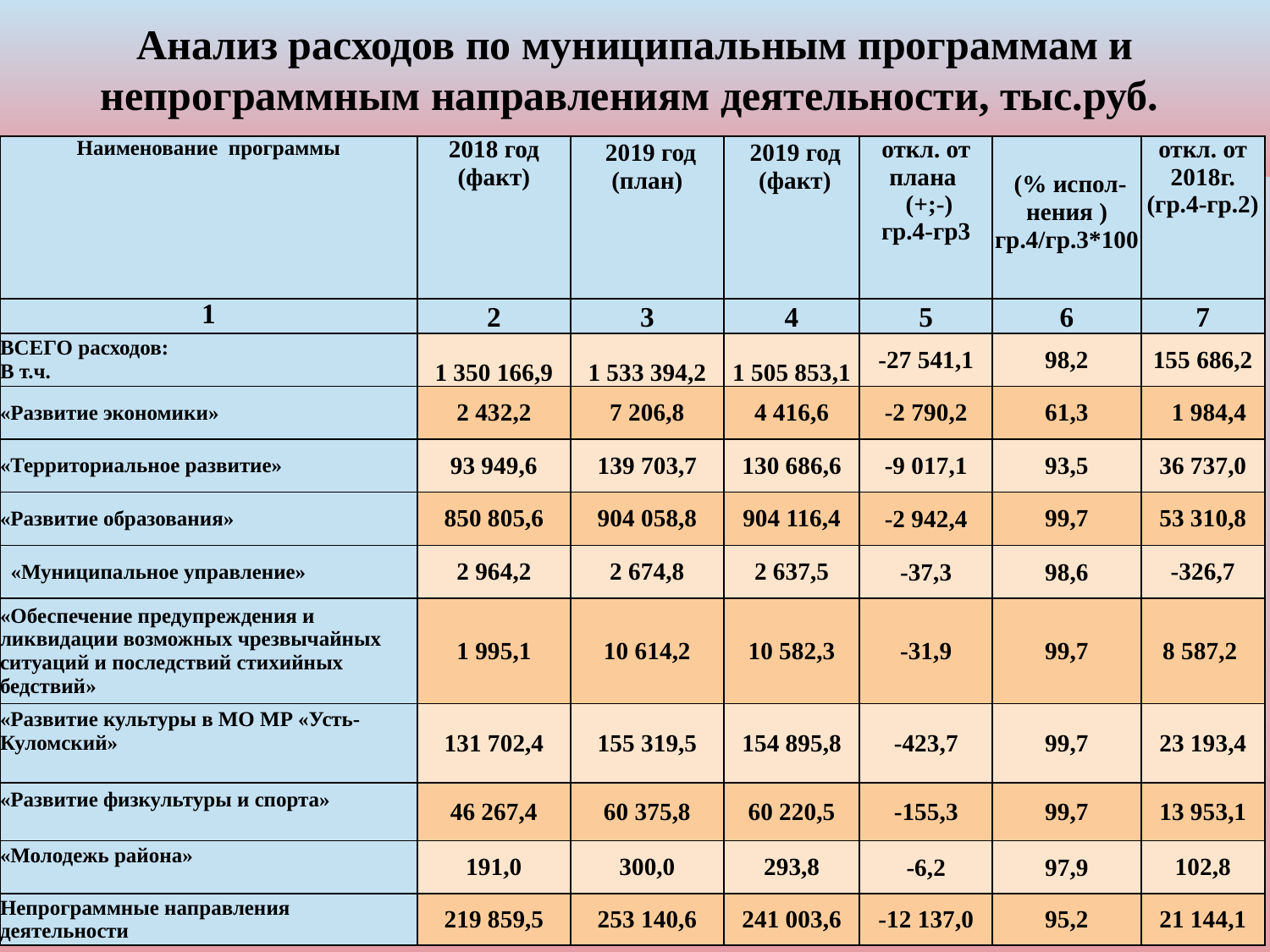

# Анализ расходов по муниципальным программам и непрограммным направлениям деятельности, тыс.руб.
| Наименование программы | 2018 год (факт) | 2019 год (план) | 2019 год (факт) | откл. от плана (+;-) гр.4-гр3 | (% испол-нения ) гр.4/гр.3\*100 | откл. от 2018г. (гр.4-гр.2) |
| --- | --- | --- | --- | --- | --- | --- |
| 1 | 2 | 3 | 4 | 5 | 6 | 7 |
| ВСЕГО расходов: В т.ч. | 1 350 166,9 | 1 533 394,2 | 1 505 853,1 | -27 541,1 | 98,2 | 155 686,2 |
| «Развитие экономики» | 2 432,2 | 7 206,8 | 4 416,6 | -2 790,2 | 61,3 | 1 984,4 |
| «Территориальное развитие» | 93 949,6 | 139 703,7 | 130 686,6 | -9 017,1 | 93,5 | 36 737,0 |
| «Развитие образования» | 850 805,6 | 904 058,8 | 904 116,4 | -2 942,4 | 99,7 | 53 310,8 |
| «Муниципальное управление» | 2 964,2 | 2 674,8 | 2 637,5 | -37,3 | 98,6 | -326,7 |
| «Обеспечение предупреждения и ликвидации возможных чрезвычайных ситуаций и последствий стихийных бедствий» | 1 995,1 | 10 614,2 | 10 582,3 | -31,9 | 99,7 | 8 587,2 |
| «Развитие культуры в МО МР «Усть-Куломский» | 131 702,4 | 155 319,5 | 154 895,8 | -423,7 | 99,7 | 23 193,4 |
| «Развитие физкультуры и спорта» | 46 267,4 | 60 375,8 | 60 220,5 | -155,3 | 99,7 | 13 953,1 |
| «Молодежь района» | 191,0 | 300,0 | 293,8 | -6,2 | 97,9 | 102,8 |
| Непрограммные направления деятельности | 219 859,5 | 253 140,6 | 241 003,6 | -12 137,0 | 95,2 | 21 144,1 |
12